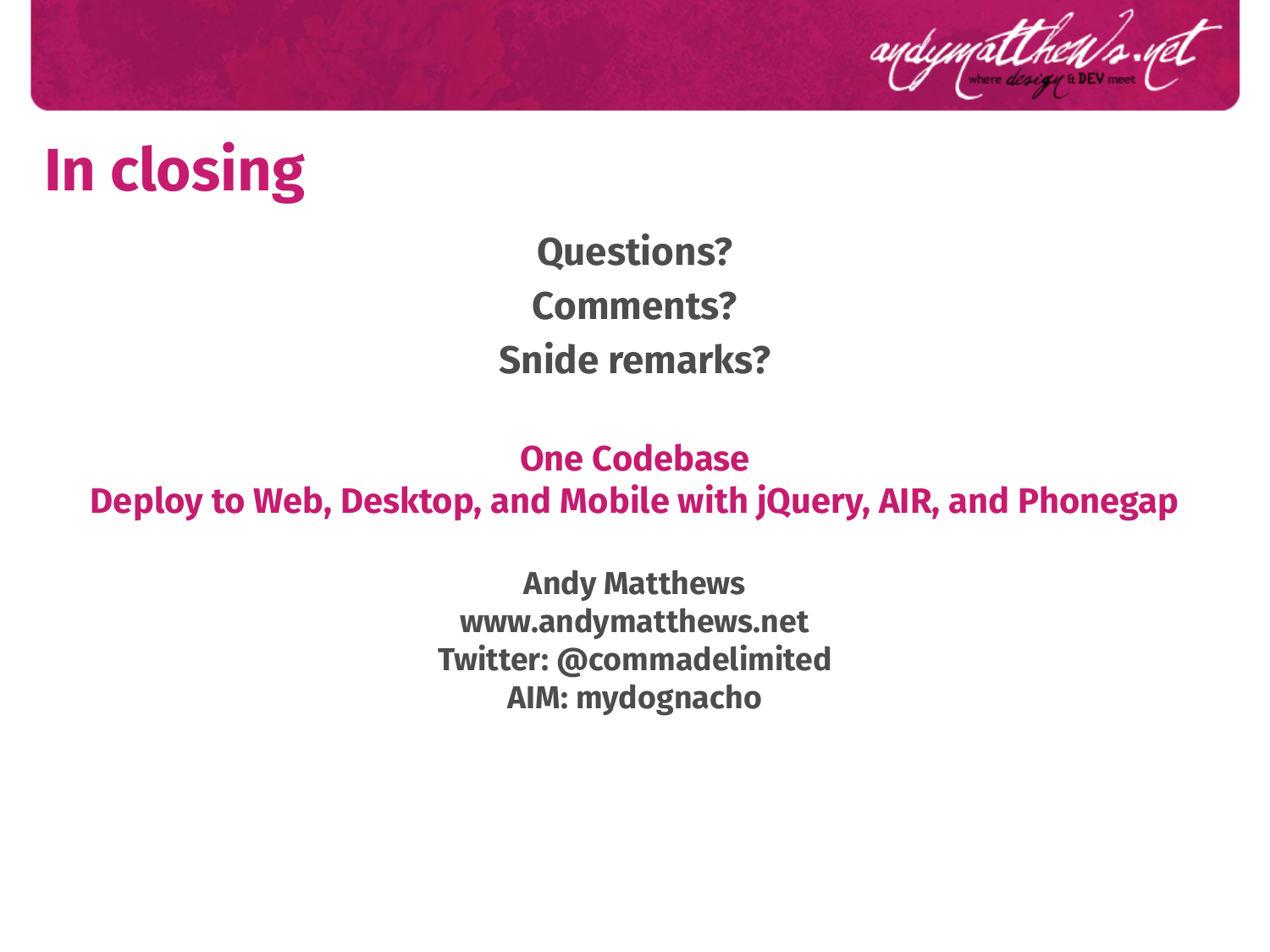

In closing
Questions?
Comments?
Snide remarks?

One Codebase
Deploy to Web, Desktop, and Mobile with jQuery, AIR, and Phonegap

Andy Matthews
www.andymatthews.net
Twitter: @commadelimited
AIM: mydognacho